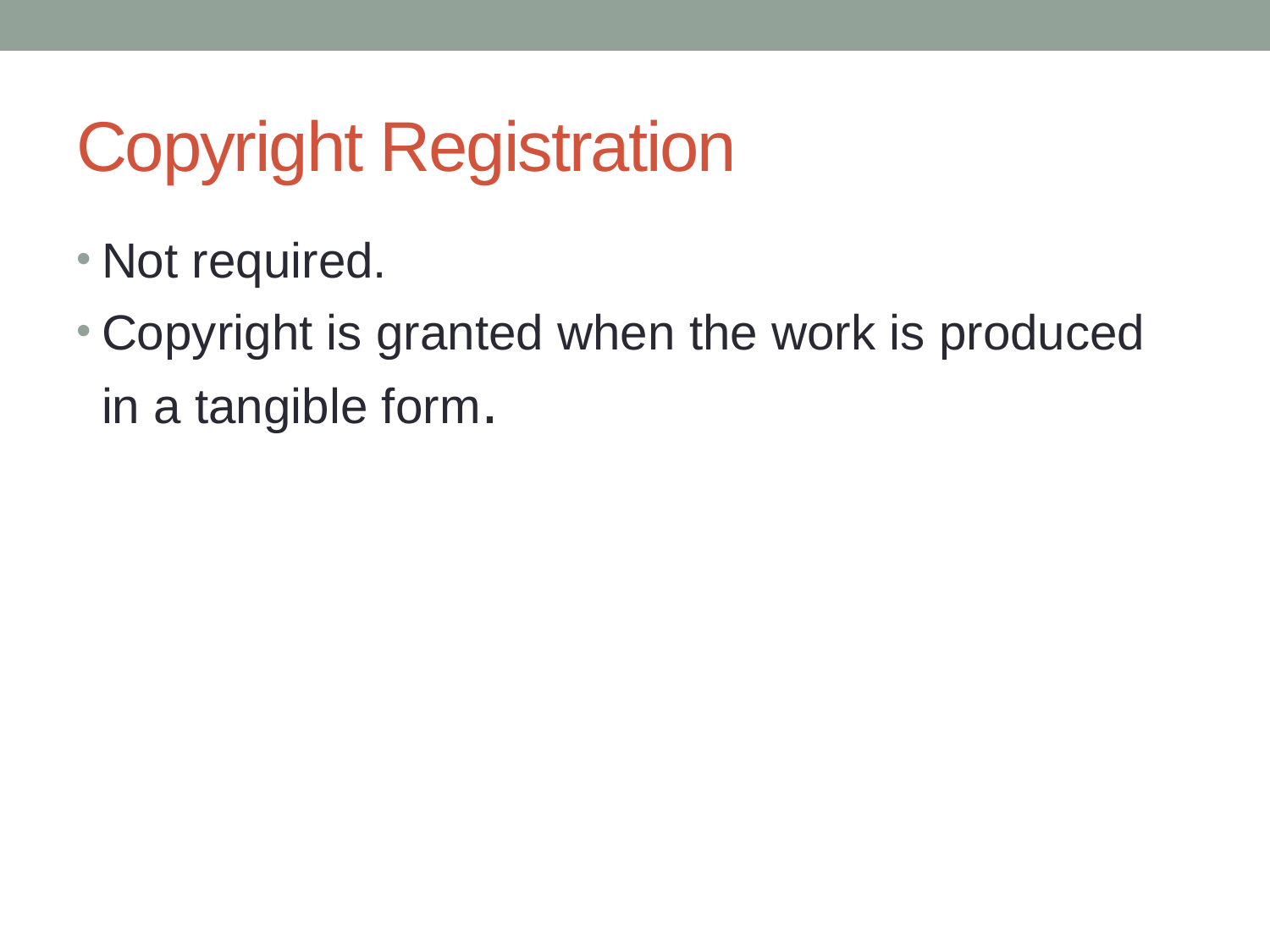

# Copyright Registration
Not required.
Copyright is granted when the work is produced in a tangible form.